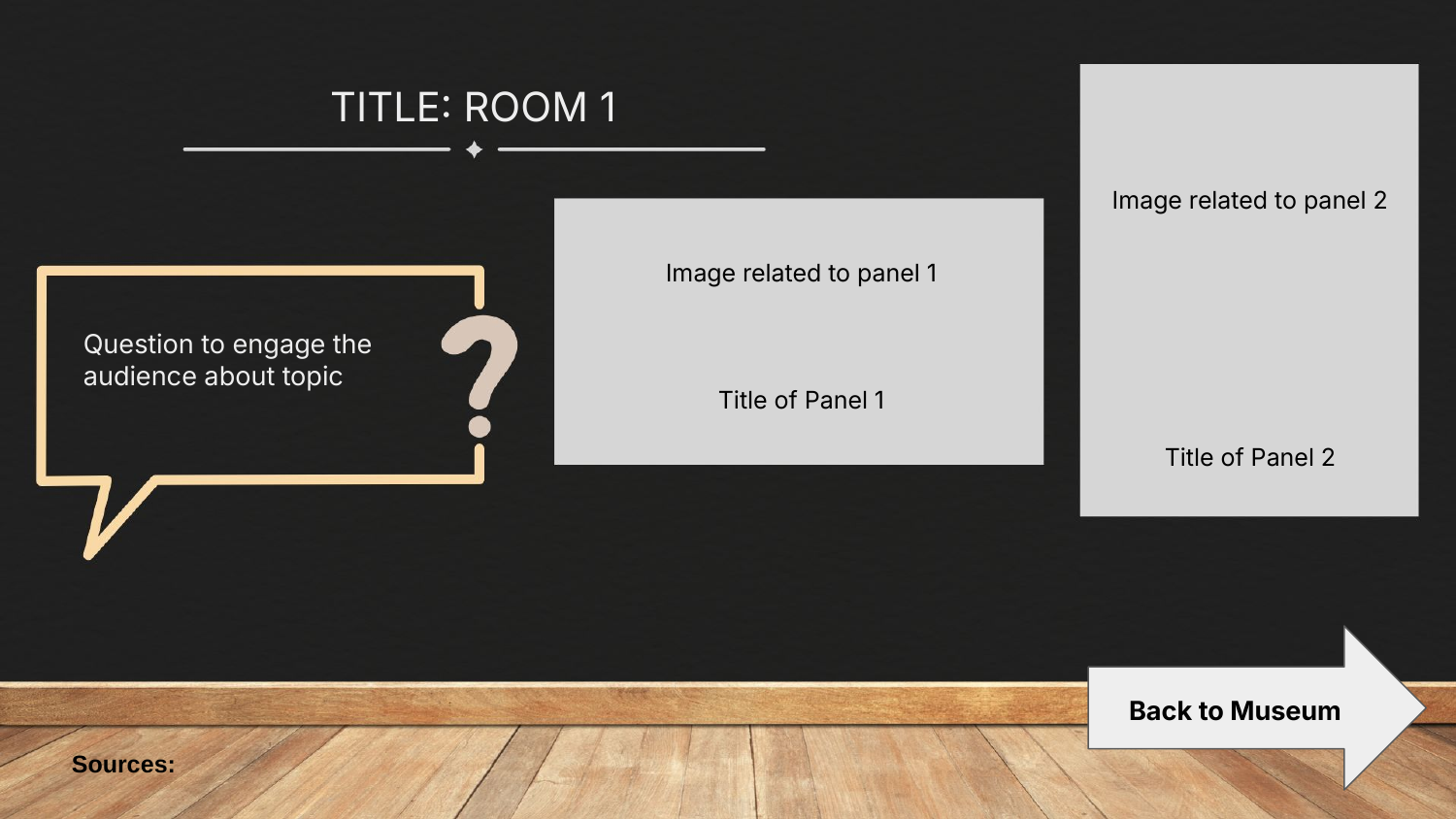

TITLE: ROOM 1

Image related to panel 2

Image related to panel 1
Question to engage the audience about topic
Title of Panel 1
Title of Panel 2

Back to Museum
Sources: